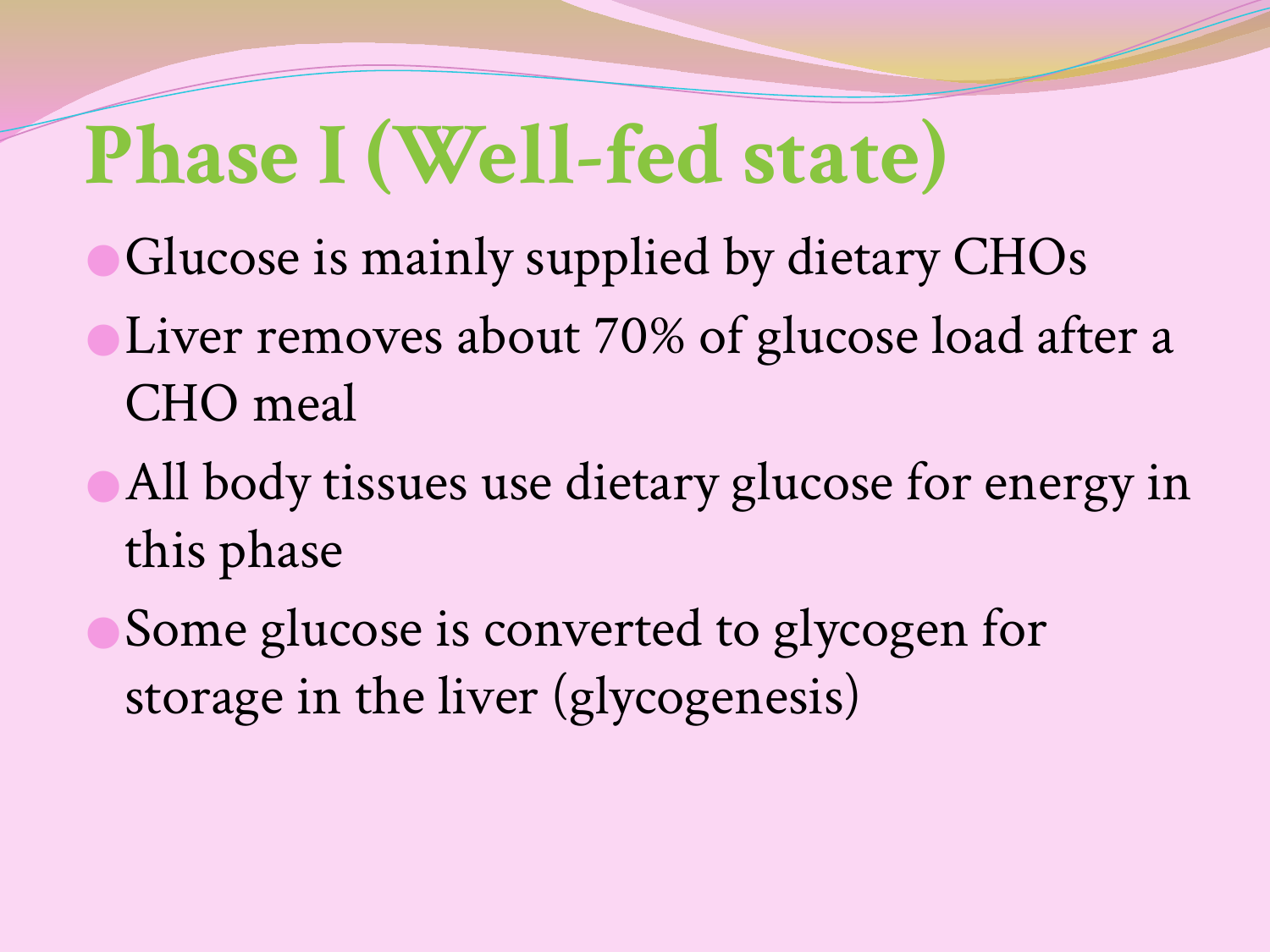

# Phase I (Well-fed state)
Glucose is mainly supplied by dietary CHOs
Liver removes about 70% of glucose load after a CHO meal
All body tissues use dietary glucose for energy in this phase
Some glucose is converted to glycogen for storage in the liver (glycogenesis)